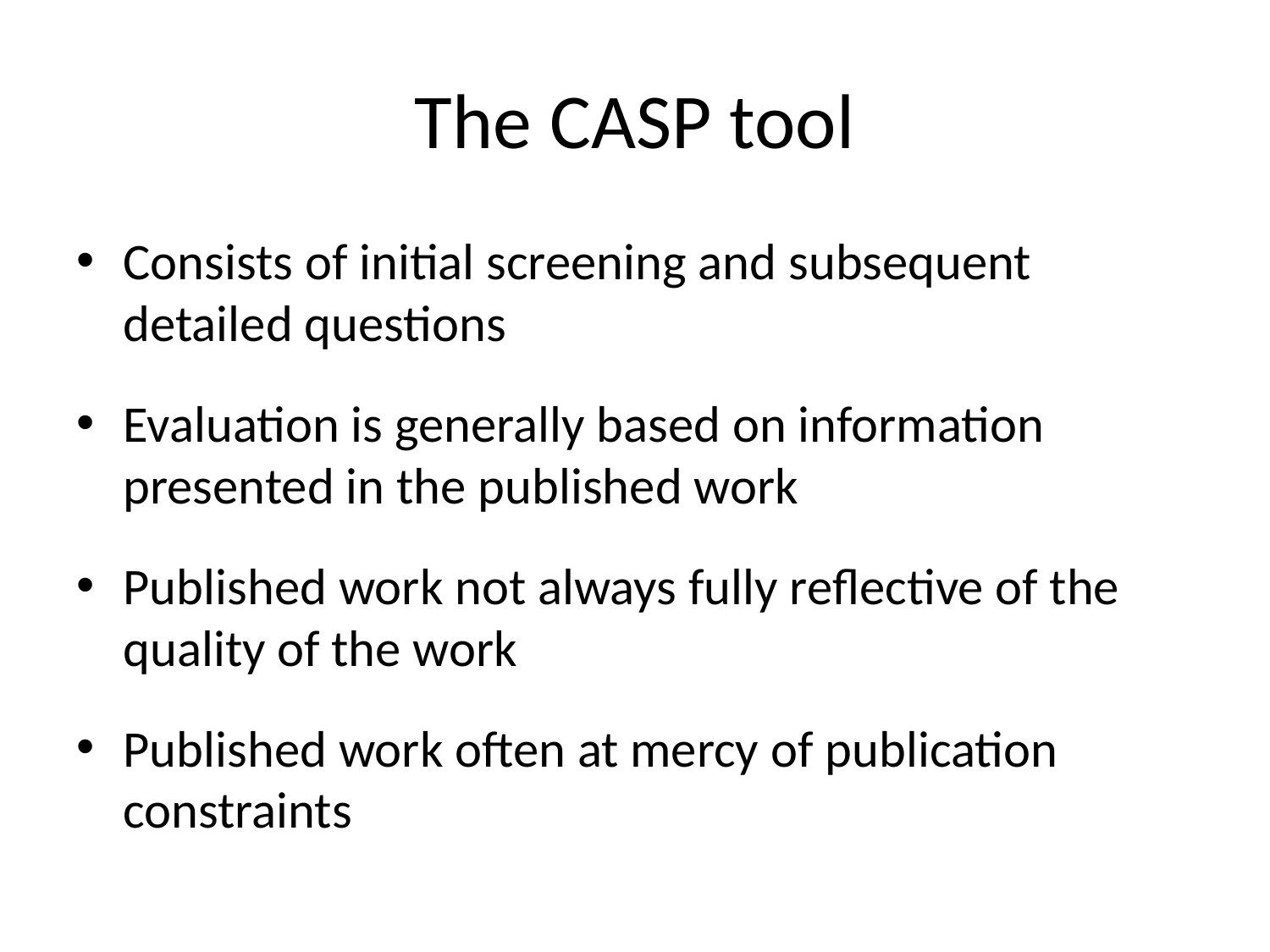

# The CASP tool
Consists of initial screening and subsequent detailed questions
Evaluation is generally based on information presented in the published work
Published work not always fully reflective of the quality of the work
Published work often at mercy of publication constraints